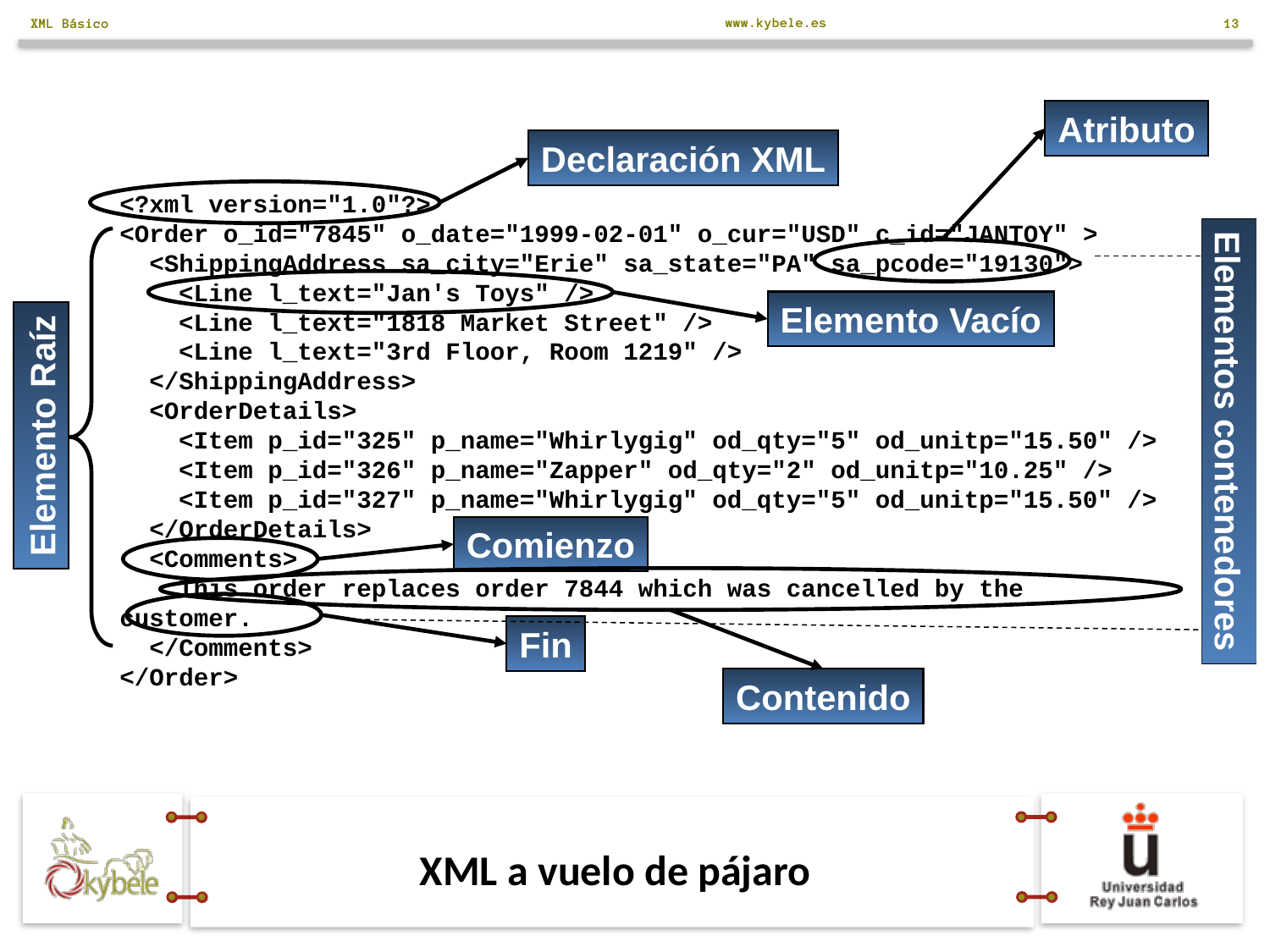

XML Básico
13

Atributo

Declaración XML

<?xml version="1.0"?>
<Order o_id="7845" o_date="1999-02-01" o_cur="USD" c_id="JANTOY" >
  <ShippingAddress sa_city="Erie" sa_state="PA" sa_pcode="19130">
    <Line l_text="Jan's Toys" />
    <Line l_text="1818 Market Street" />
    <Line l_text="3rd Floor, Room 1219" />
  </ShippingAddress>
  <OrderDetails>
    <Item p_id="325" p_name="Whirlygig" od_qty="5" od_unitp="15.50" />
    <Item p_id="326" p_name="Zapper" od_qty="2" od_unitp="10.25" />
    <Item p_id="327" p_name="Whirlygig" od_qty="5" od_unitp="15.50" />
  </OrderDetails>
  <Comments>
    This order replaces order 7844 which was cancelled by the customer.
  </Comments>
</Order>

Elemento Raíz

Elemento Vacío
Elementos contenedores
Comienzo

Contenido

Fin
# XML a vuelo de pájaro